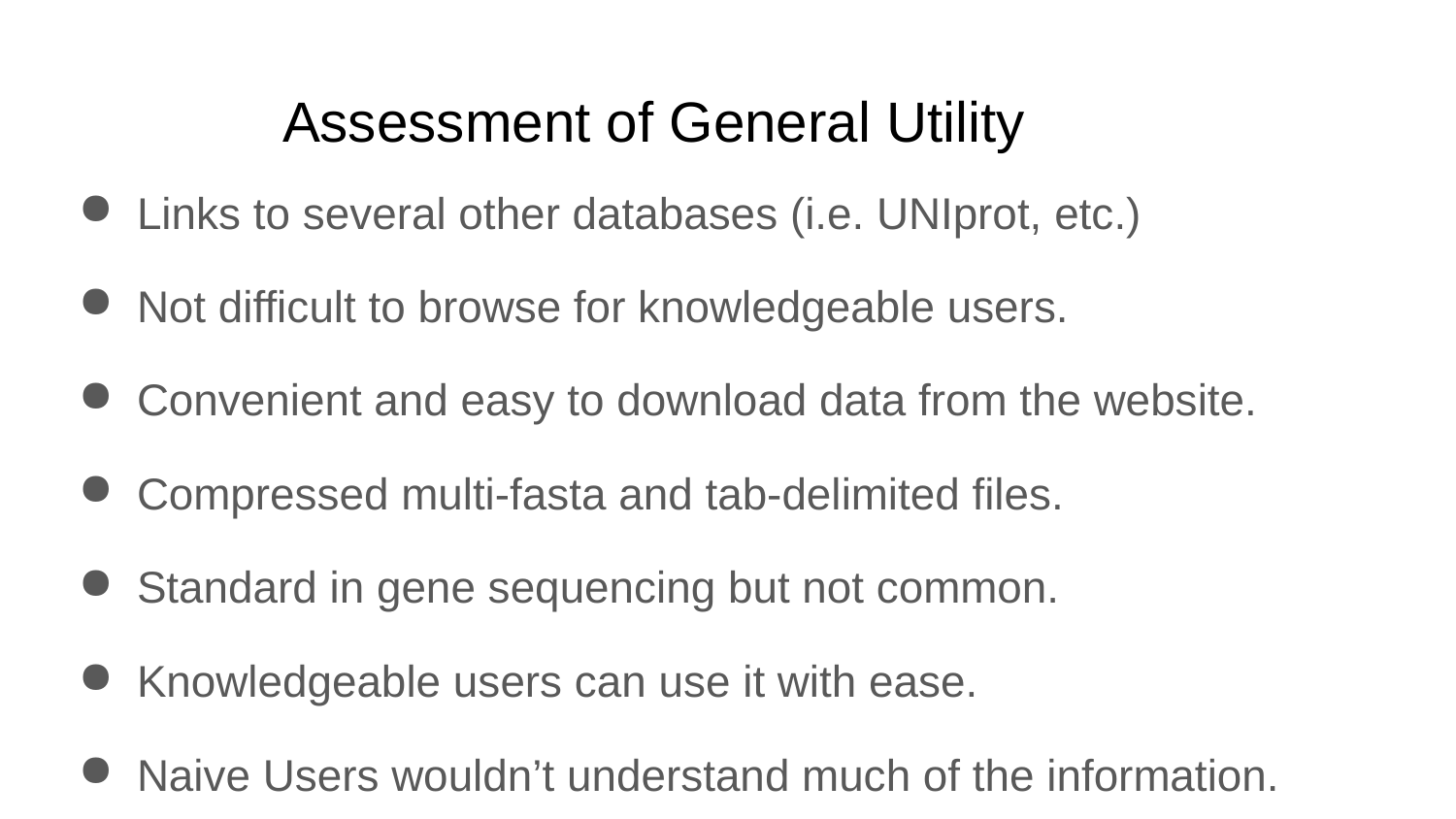

# Assessment of General Utility
Links to several other databases (i.e. UNIprot, etc.)
Not difficult to browse for knowledgeable users.
Convenient and easy to download data from the website.
Compressed multi-fasta and tab-delimited files.
Standard in gene sequencing but not common.
Knowledgeable users can use it with ease.
Naive Users wouldn’t understand much of the information.
The Website provides tutorials.
Can be accessed without a login.
More advanced analysis tools require login.